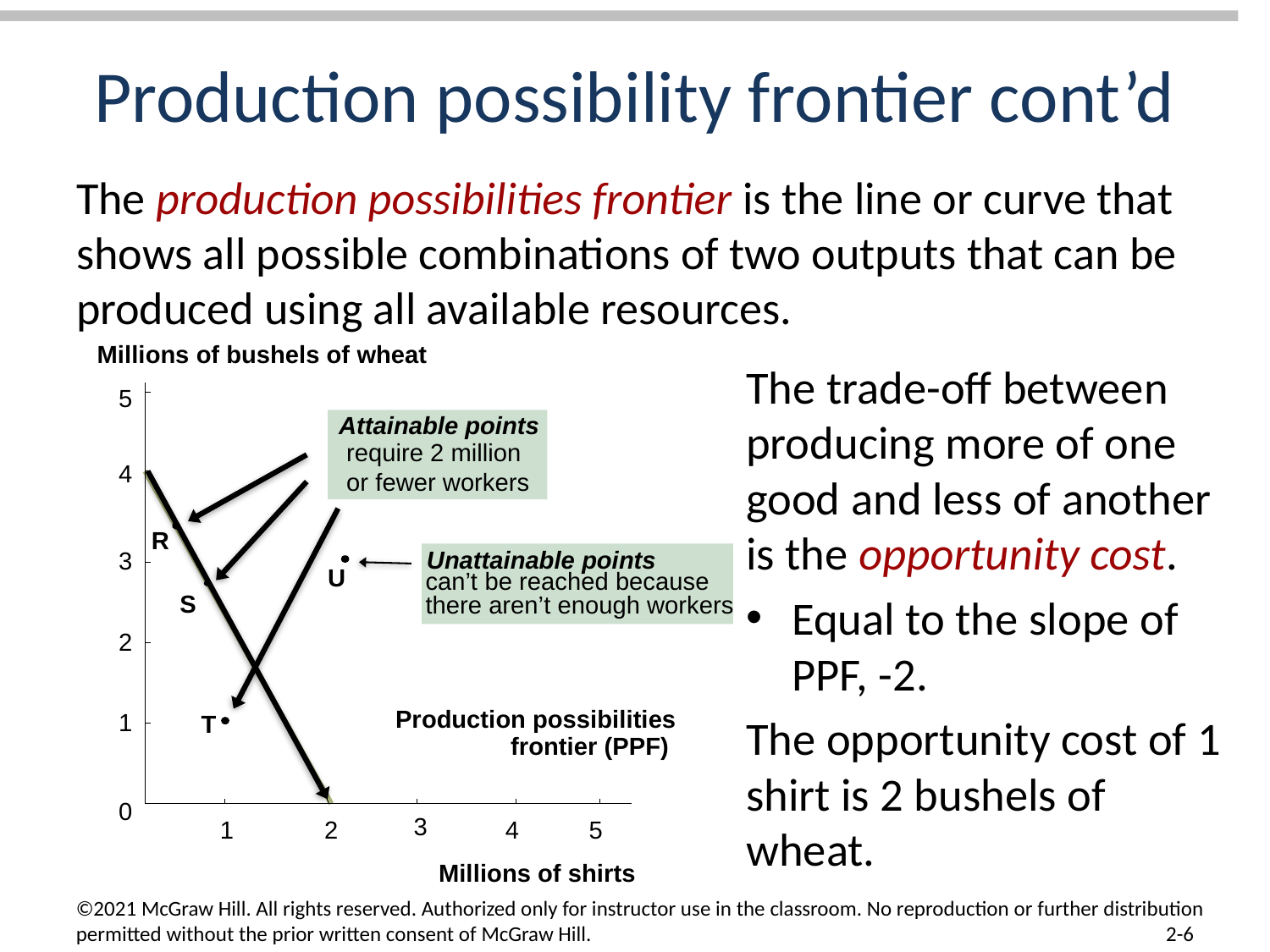

# Production possibility frontier cont’d
The production possibilities frontier is the line or curve that shows all possible combinations of two outputs that can be produced using all available resources.
Millions of bushels of wheat
The trade-off between producing more of one good and less of another is the opportunity cost.
Equal to the slope of PPF, -2.
The opportunity cost of 1 shirt is 2 bushels of wheat.
5

Attainable points
require 2 million
or fewer workers
4

R

Unattainable points
3

U
can’t be reached because
there aren’t enough workers

S

2

Production possibilities
1
T

frontier (PPF)
0

3
1
2
4
5
Millions of shirts